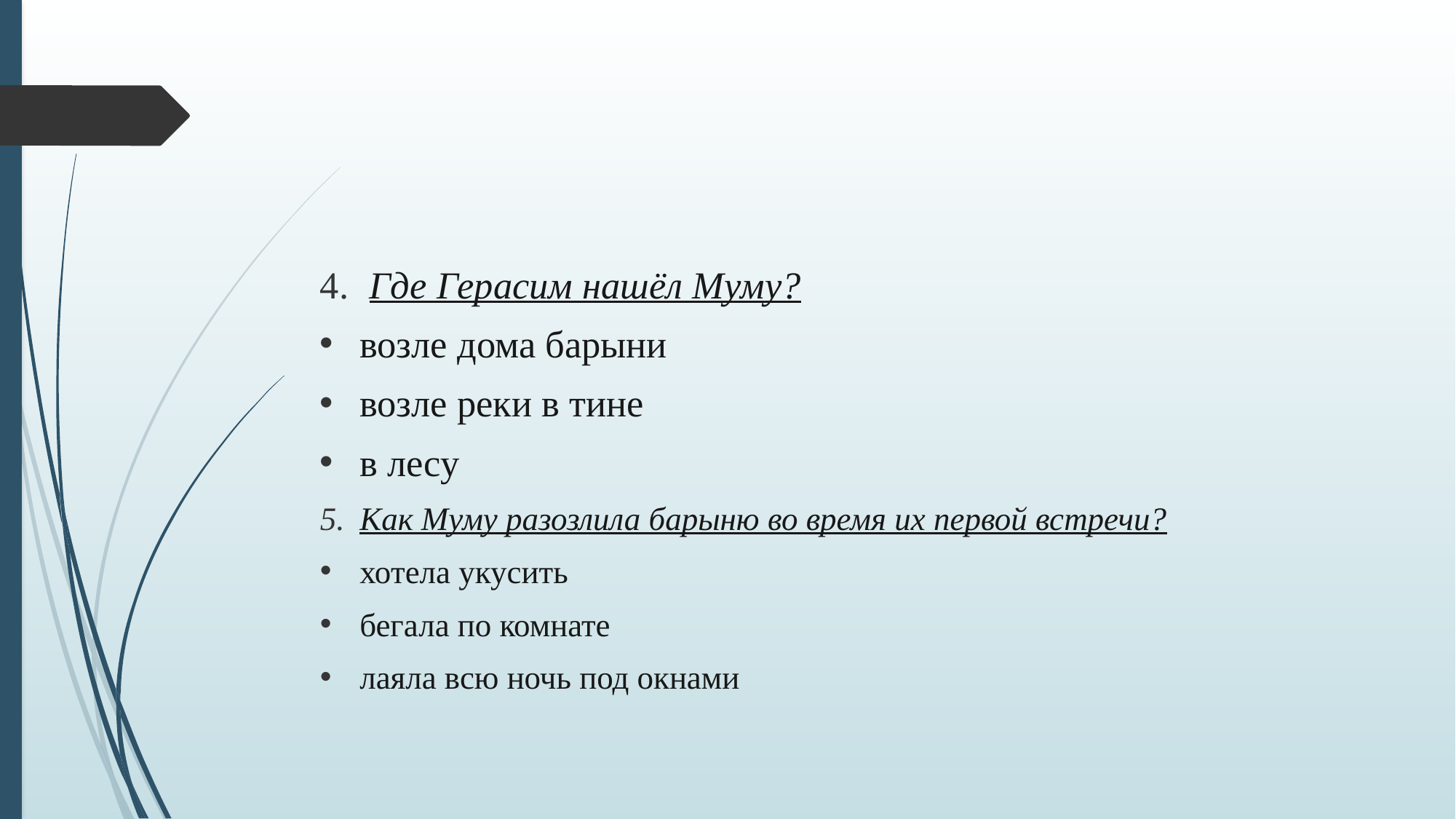

#
 Где Герасим нашёл Муму?
возле дома барыни
возле реки в тине
в лесу
Как Муму разозлила барыню во время их первой встречи?
хотела укусить
бегала по комнате
лаяла всю ночь под окнами